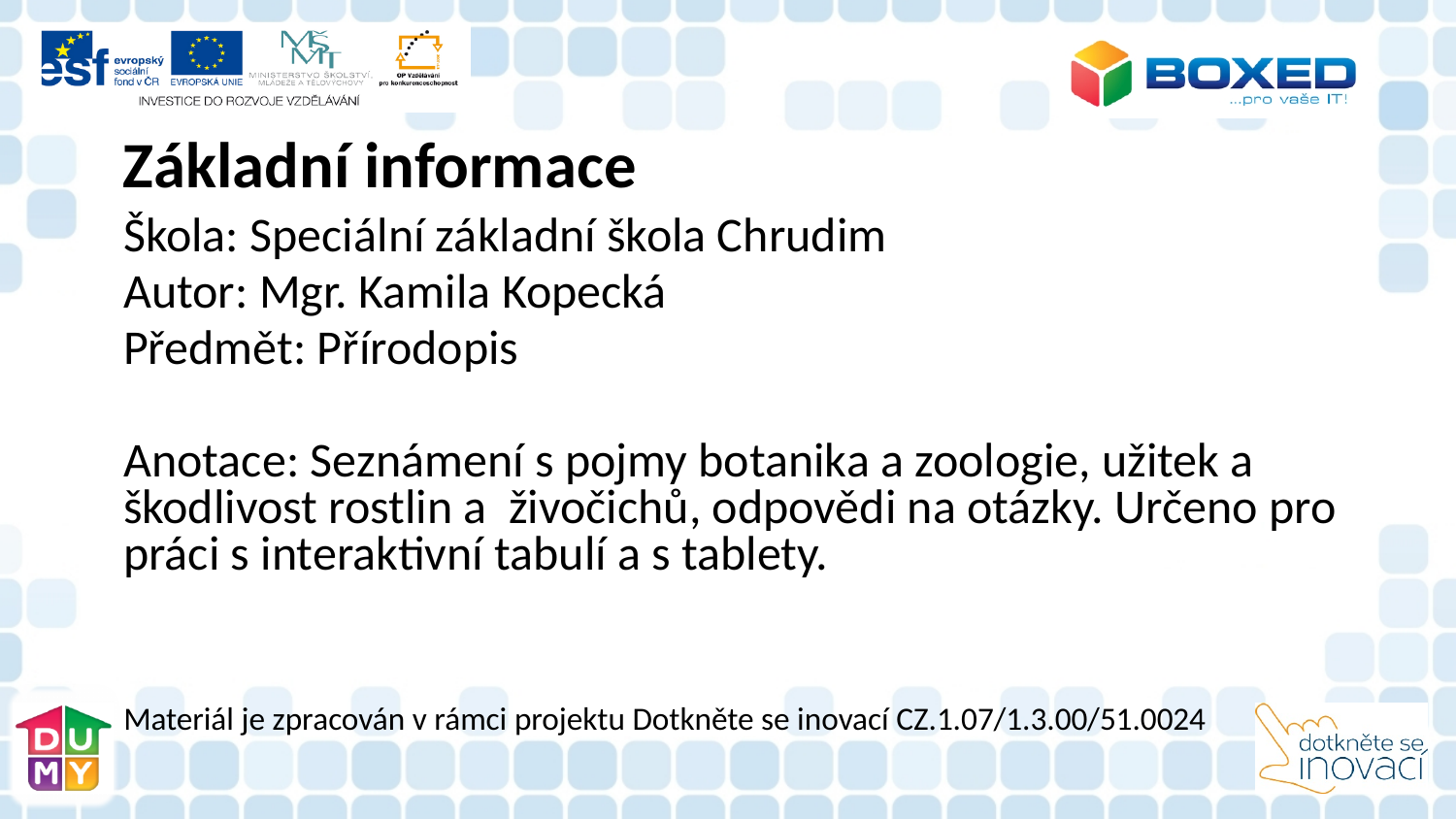

Základní informace
Škola: Speciální základní škola Chrudim
Autor: Mgr. Kamila Kopecká
Předmět: Přírodopis

Anotace: Seznámení s pojmy botanika a zoologie, užitek a škodlivost rostlin a  živočichů, odpovědi na otázky. Určeno pro práci s interaktivní tabulí a s tablety.

Materiál je zpracován v rámci projektu Dotkněte se inovací CZ.1.07/1.3.00/51.0024